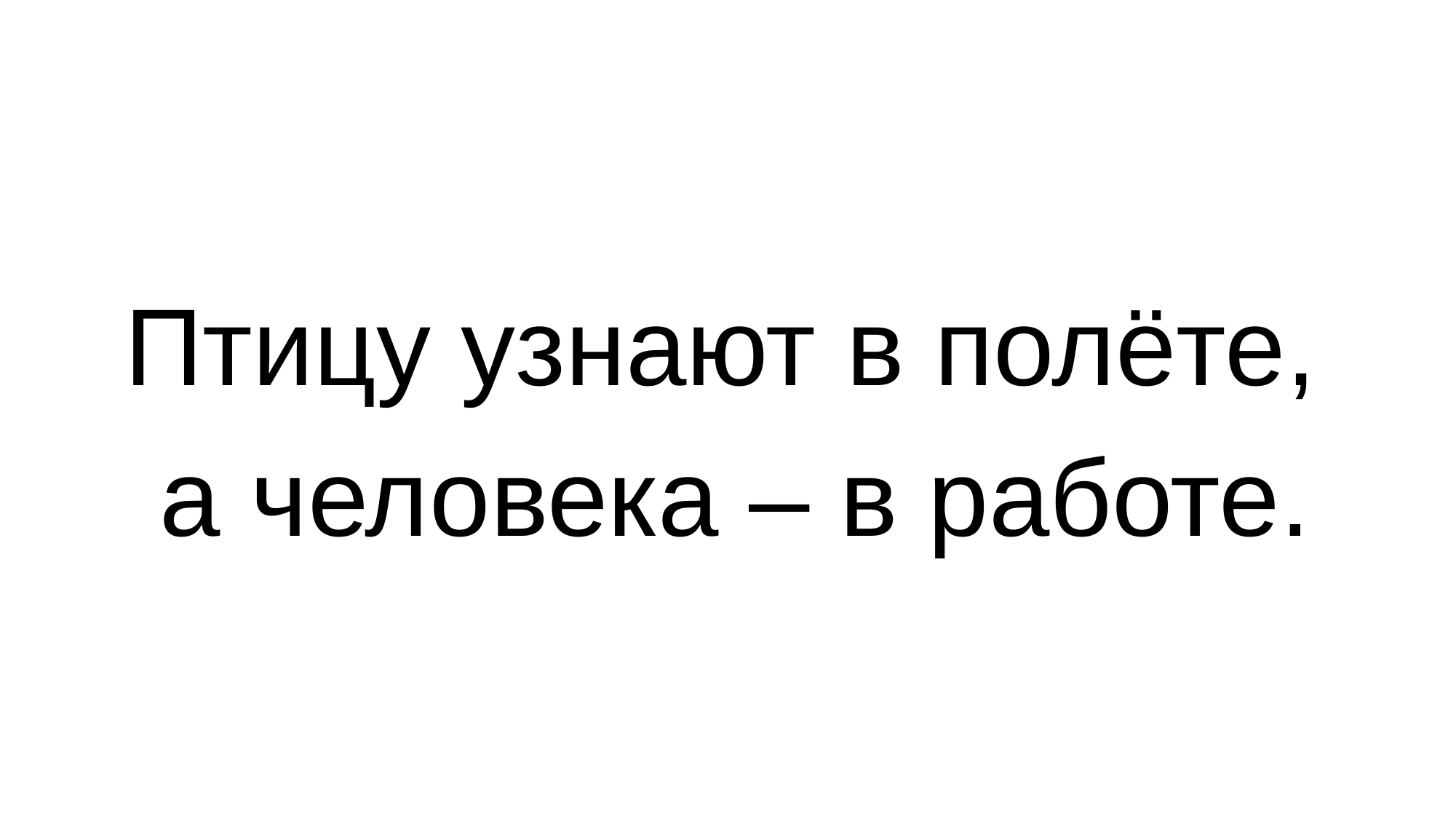

# Птицу узнают в полёте, а человека – в работе.